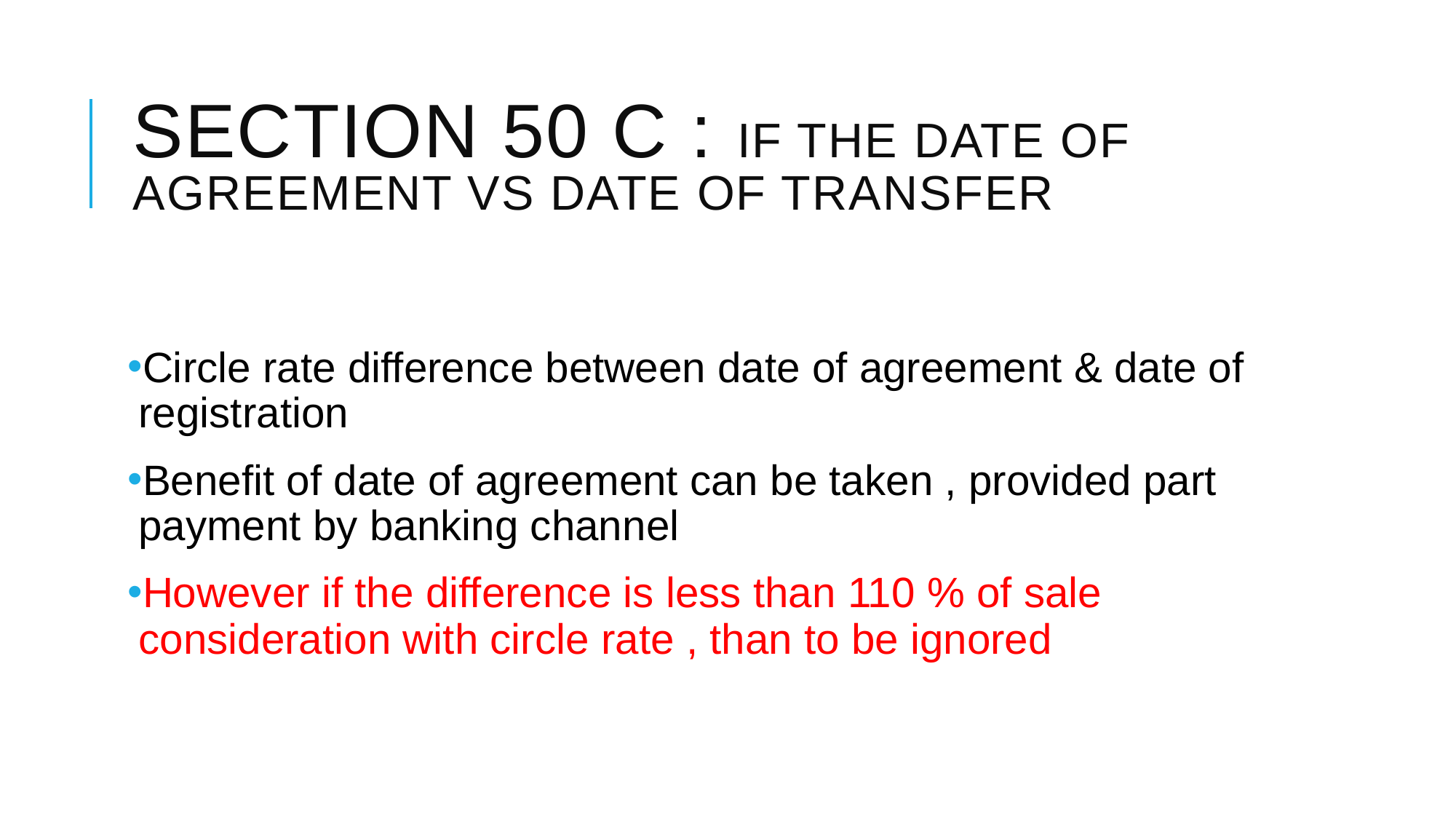

# Section 50 C : if the date of agreement vs date of transfer

Circle rate difference between date of agreement & date of registration
Benefit of date of agreement can be taken , provided part payment by banking channel
However if the difference is less than 110 % of sale consideration with circle rate , than to be ignored